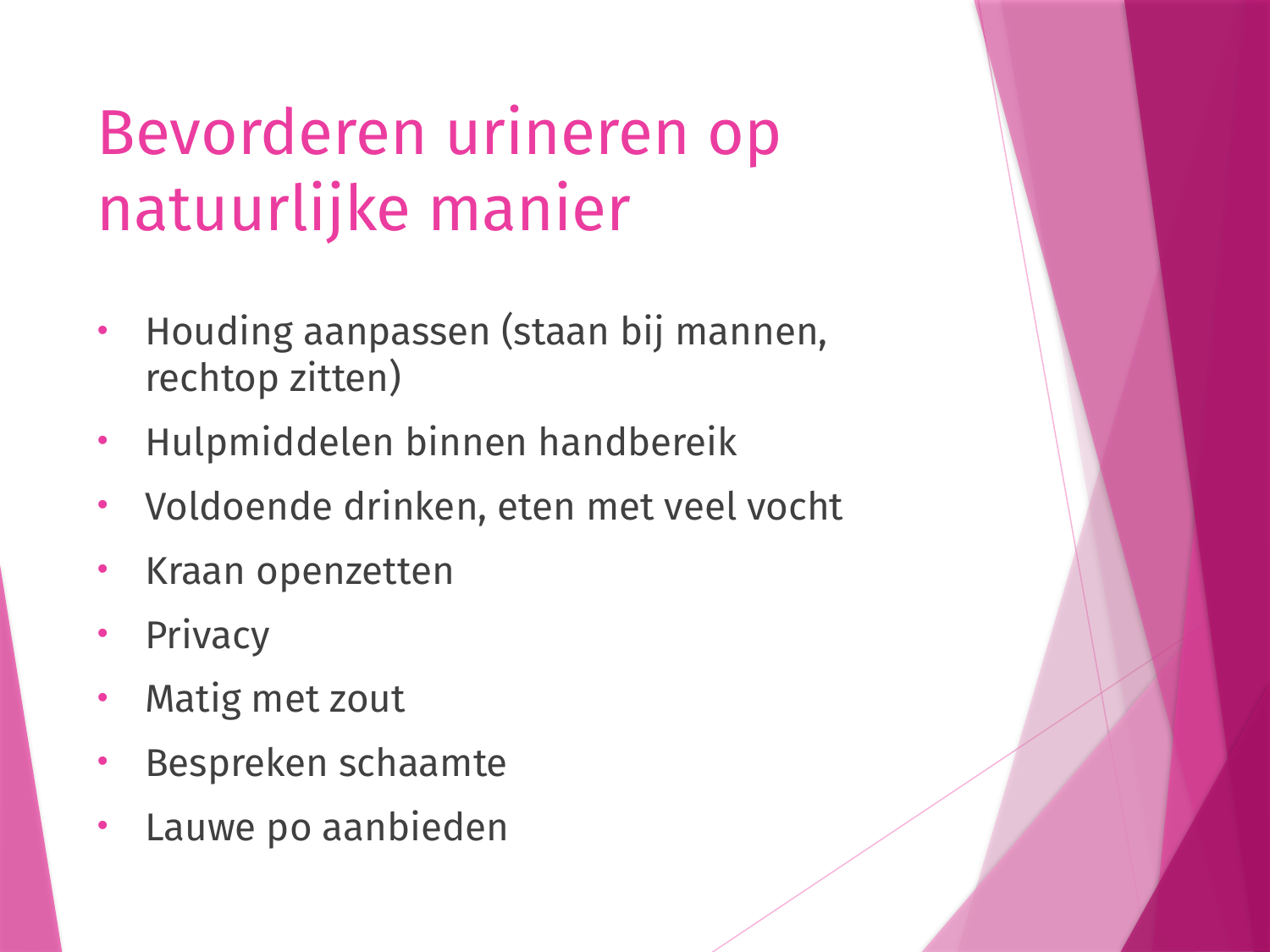

# Bevorderen urineren op natuurlijke manier
Houding aanpassen (staan bij mannen, rechtop zitten)
Hulpmiddelen binnen handbereik
Voldoende drinken, eten met veel vocht
Kraan openzetten
Privacy
Matig met zout
Bespreken schaamte
Lauwe po aanbieden